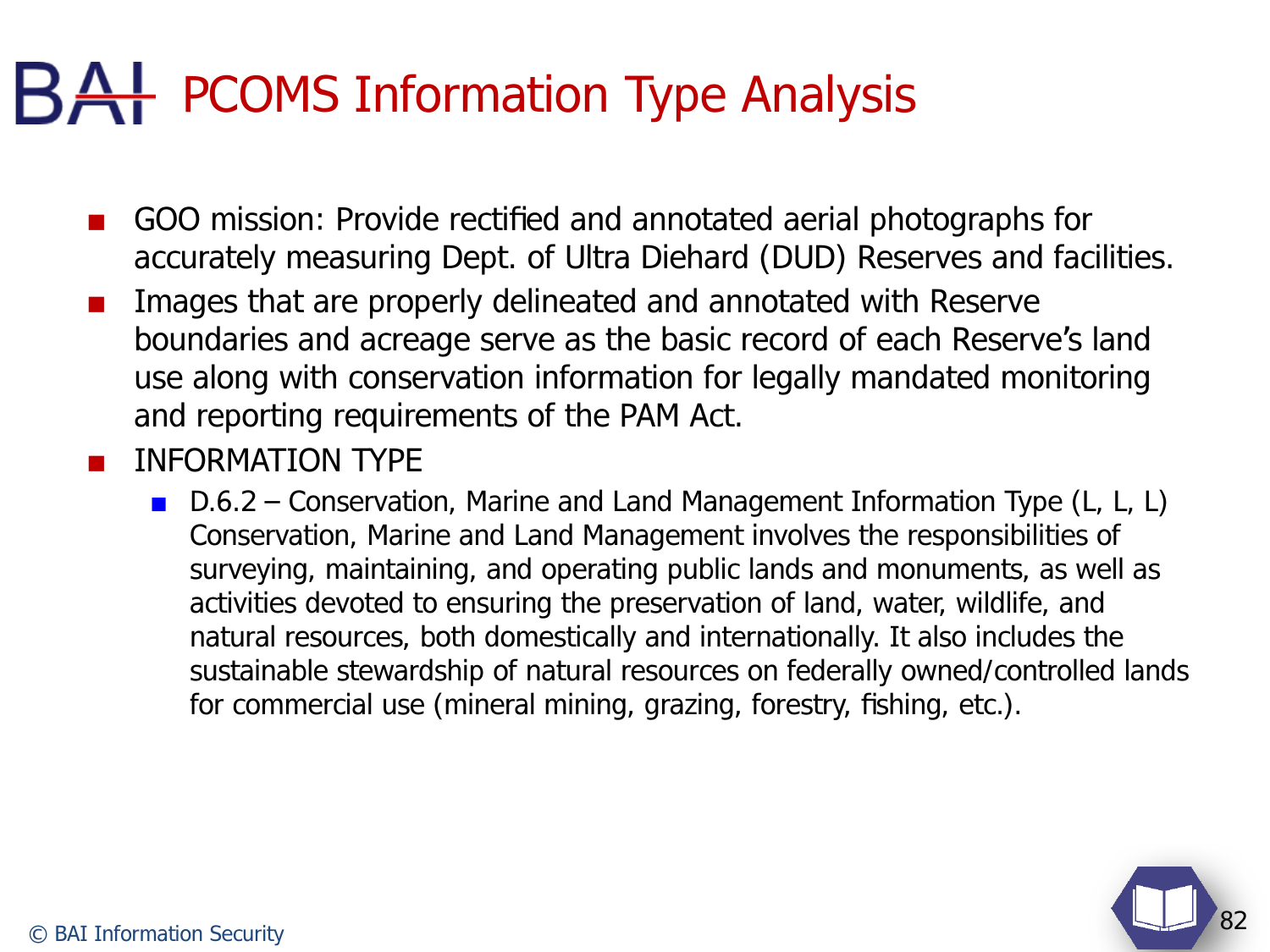

# PCOMS Information Type Analysis
GOO mission: Provide rectified and annotated aerial photographs for accurately measuring Dept. of Ultra Diehard (DUD) Reserves and facilities.
Images that are properly delineated and annotated with Reserve boundaries and acreage serve as the basic record of each Reserve’s land use along with conservation information for legally mandated monitoring and reporting requirements of the PAM Act.
INFORMATION TYPE
D.6.2 – Conservation, Marine and Land Management Information Type (L, L, L) Conservation, Marine and Land Management involves the responsibilities of surveying, maintaining, and operating public lands and monuments, as well as activities devoted to ensuring the preservation of land, water, wildlife, and natural resources, both domestically and internationally. It also includes the sustainable stewardship of natural resources on federally owned/controlled lands for commercial use (mineral mining, grazing, forestry, fishing, etc.).